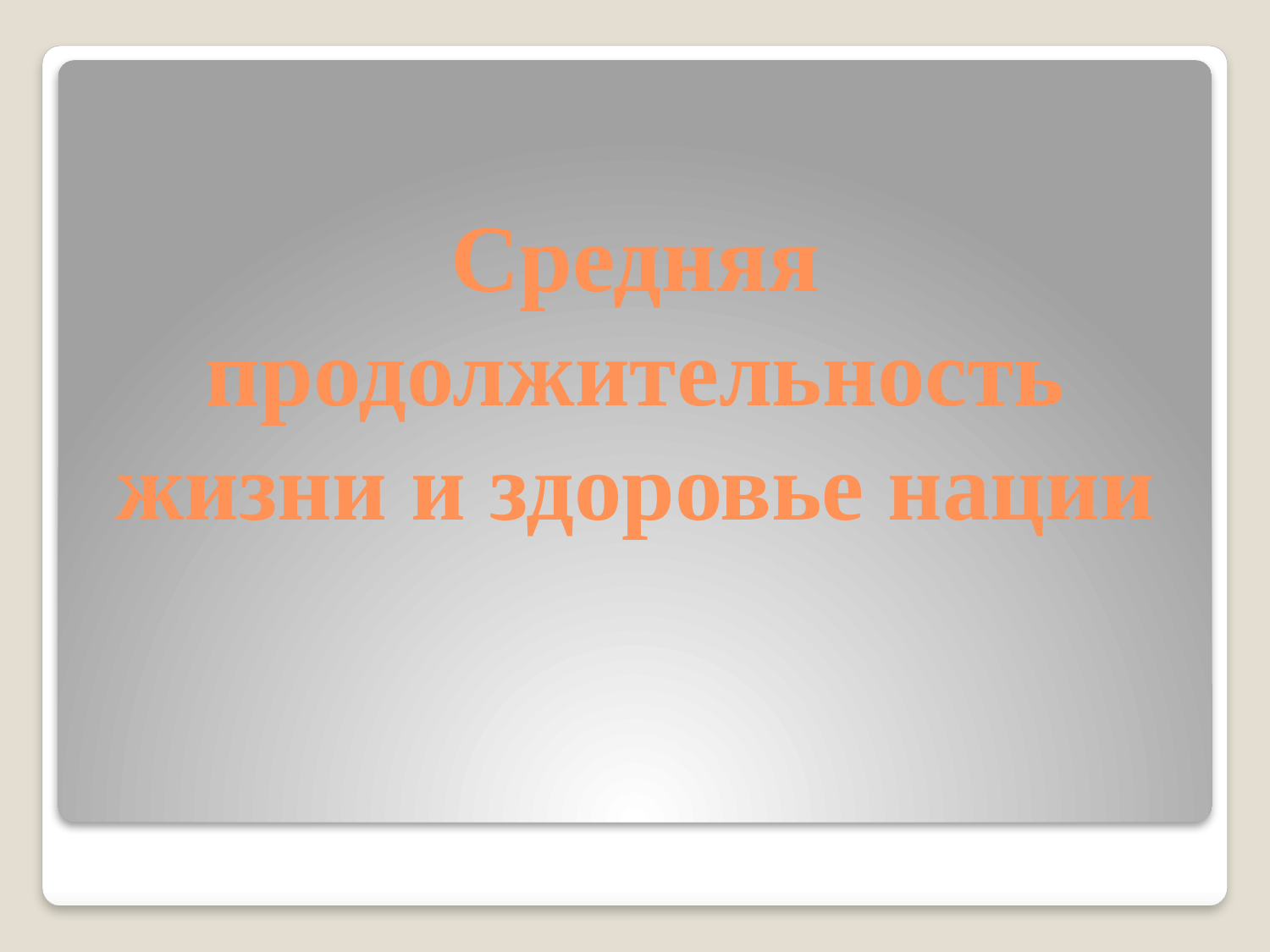

# Средняя продолжительность жизни и здоровье нации